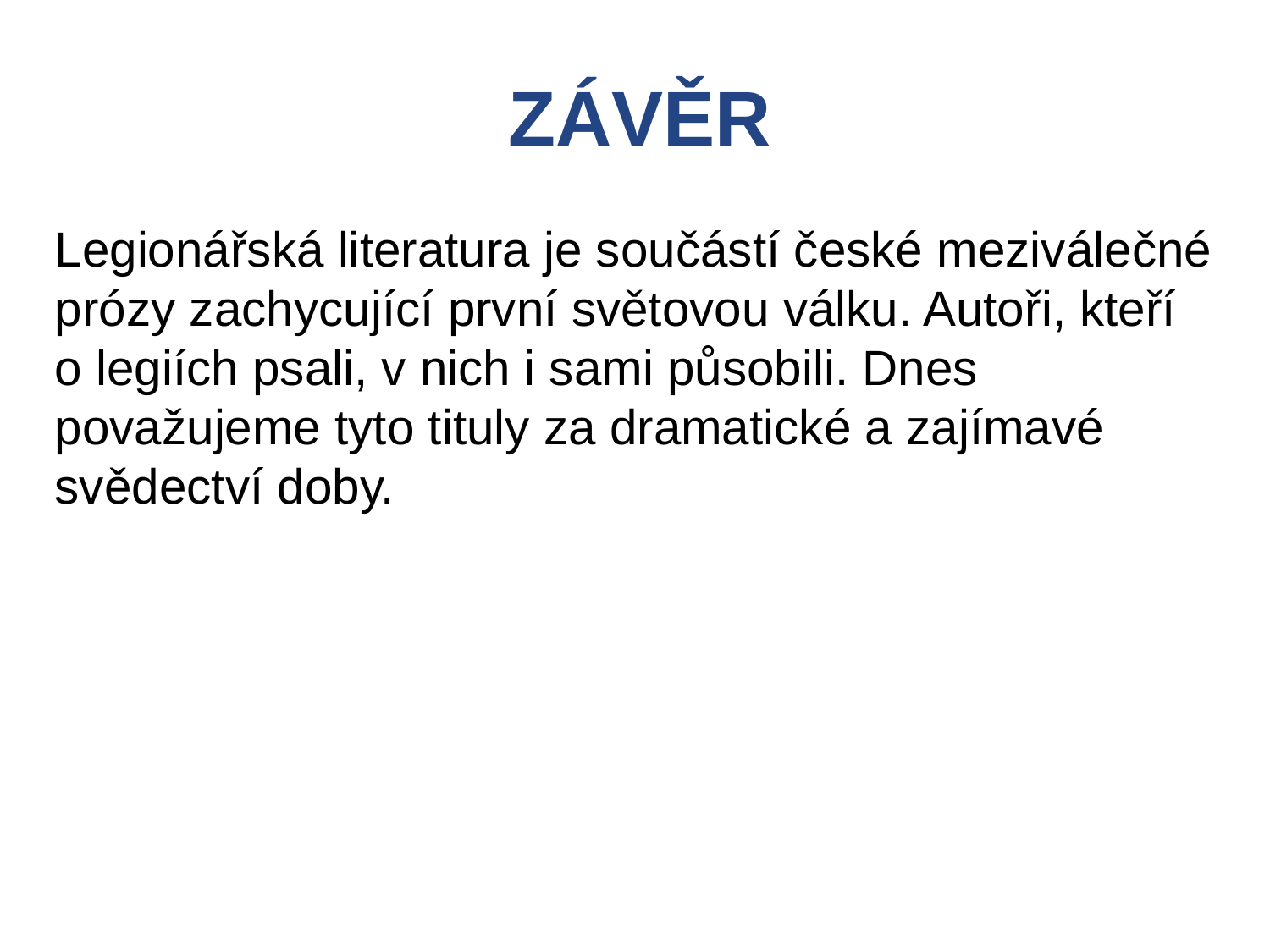

ZÁVĚR
Legionářská literatura je součástí české meziválečné prózy zachycující první světovou válku. Autoři, kteří
o legiích psali, v nich i sami působili. Dnes považujeme tyto tituly za dramatické a zajímavé svědectví doby.